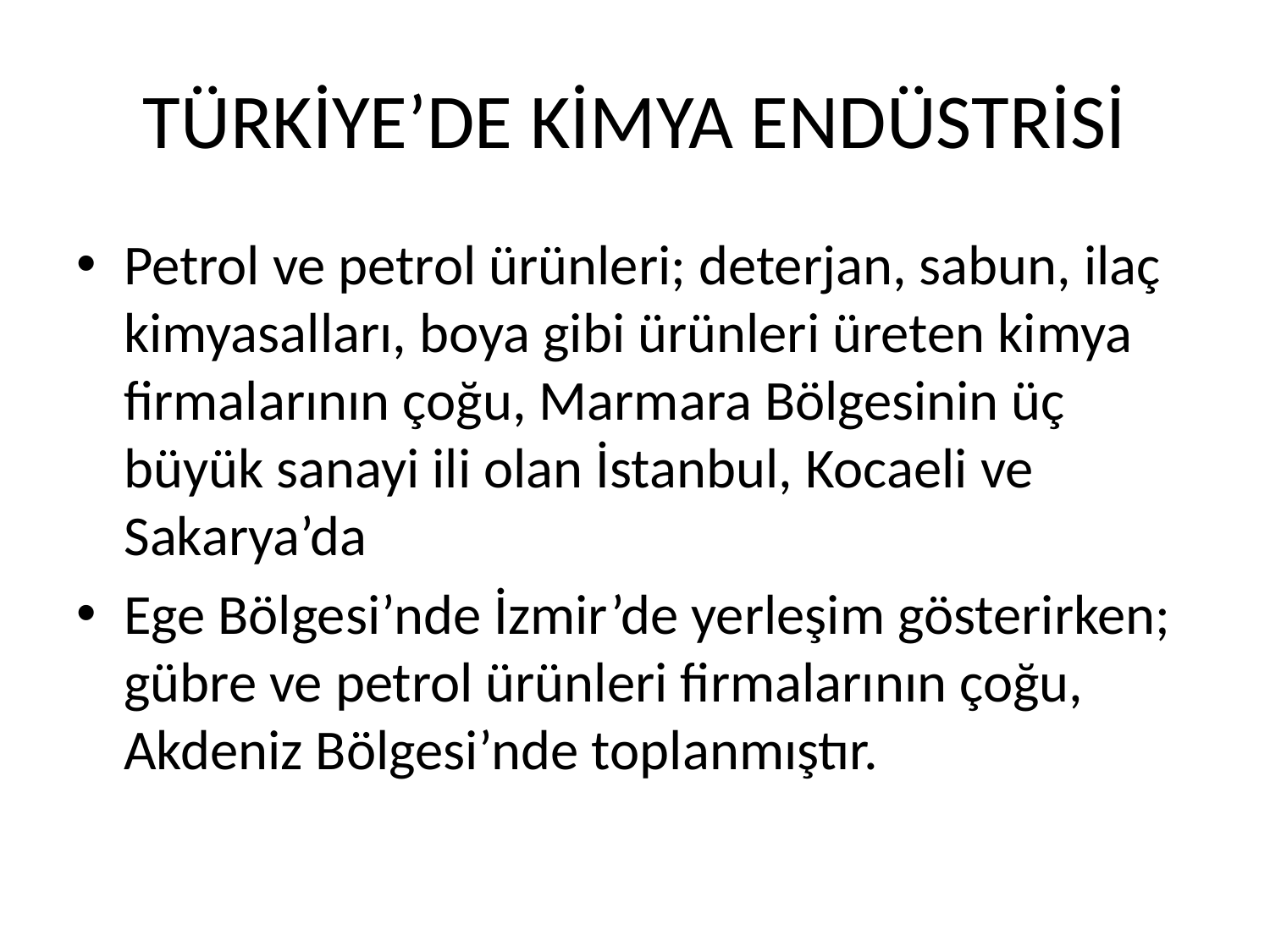

# TÜRKİYE’DE KİMYA ENDÜSTRİSİ
Petrol ve petrol ürünleri; deterjan, sabun, ilaç kimyasalları, boya gibi ürünleri üreten kimya firmalarının çoğu, Marmara Bölgesinin üç büyük sanayi ili olan İstanbul, Kocaeli ve Sakarya’da
Ege Bölgesi’nde İzmir’de yerleşim gösterirken; gübre ve petrol ürünleri firmalarının çoğu, Akdeniz Bölgesi’nde toplanmıştır.